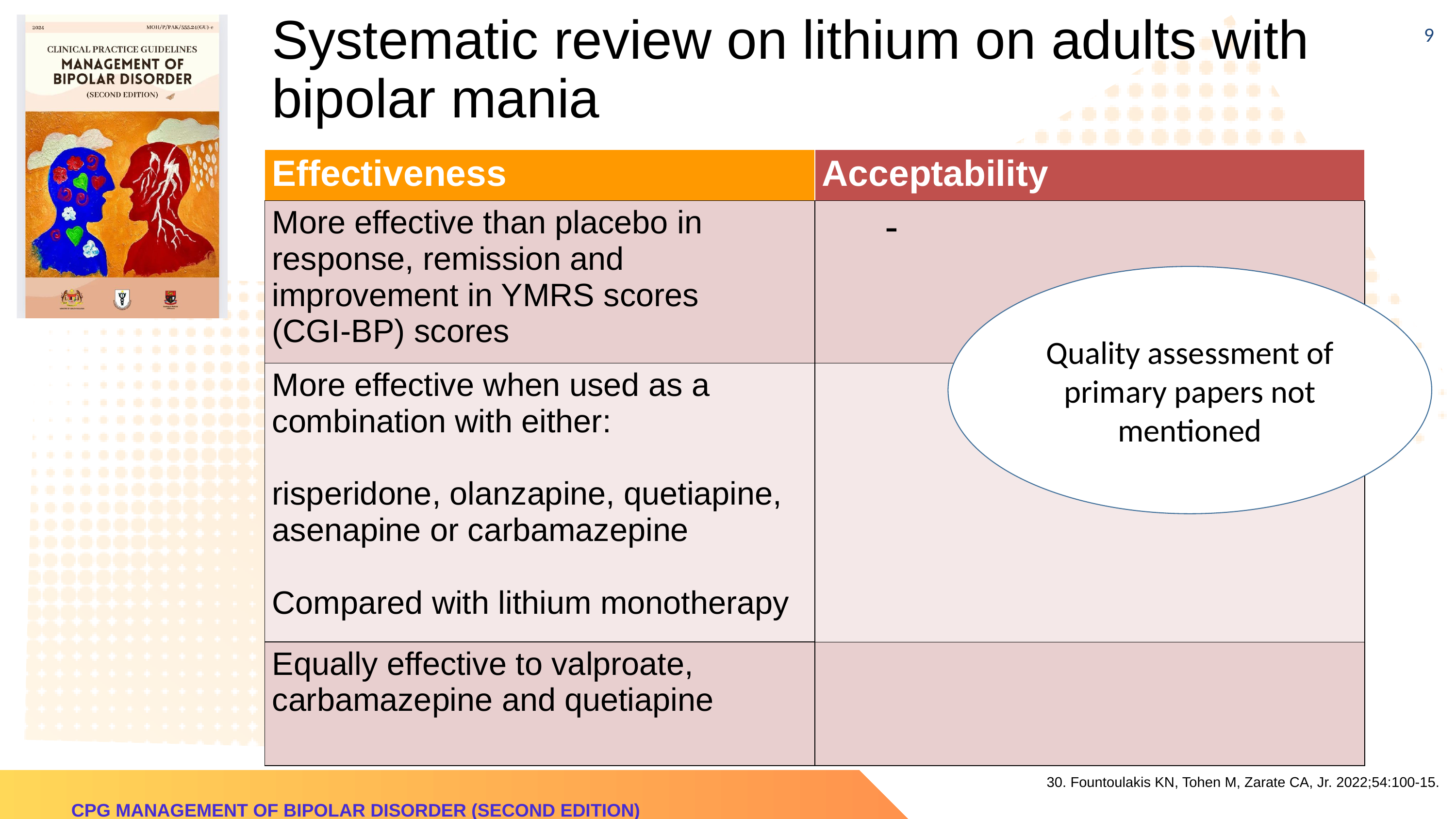

9
Systematic review on lithium on adults with bipolar mania

| Effectiveness | Acceptability |
| --- | --- |
| More effective than placebo in response, remission and improvement in YMRS scores (CGI-BP) scores | - |
| More effective when used as a combination with either: risperidone, olanzapine, quetiapine, asenapine or carbamazepine Compared with lithium monotherapy |  |
| Equally effective to valproate, carbamazepine and quetiapine |  |

Quality assessment of primary papers not mentioned

30. Fountoulakis KN, Tohen M, Zarate CA, Jr. 2022;54:100-15.

CPG MANAGEMENT OF BIPOLAR DISORDER (SECOND EDITION)